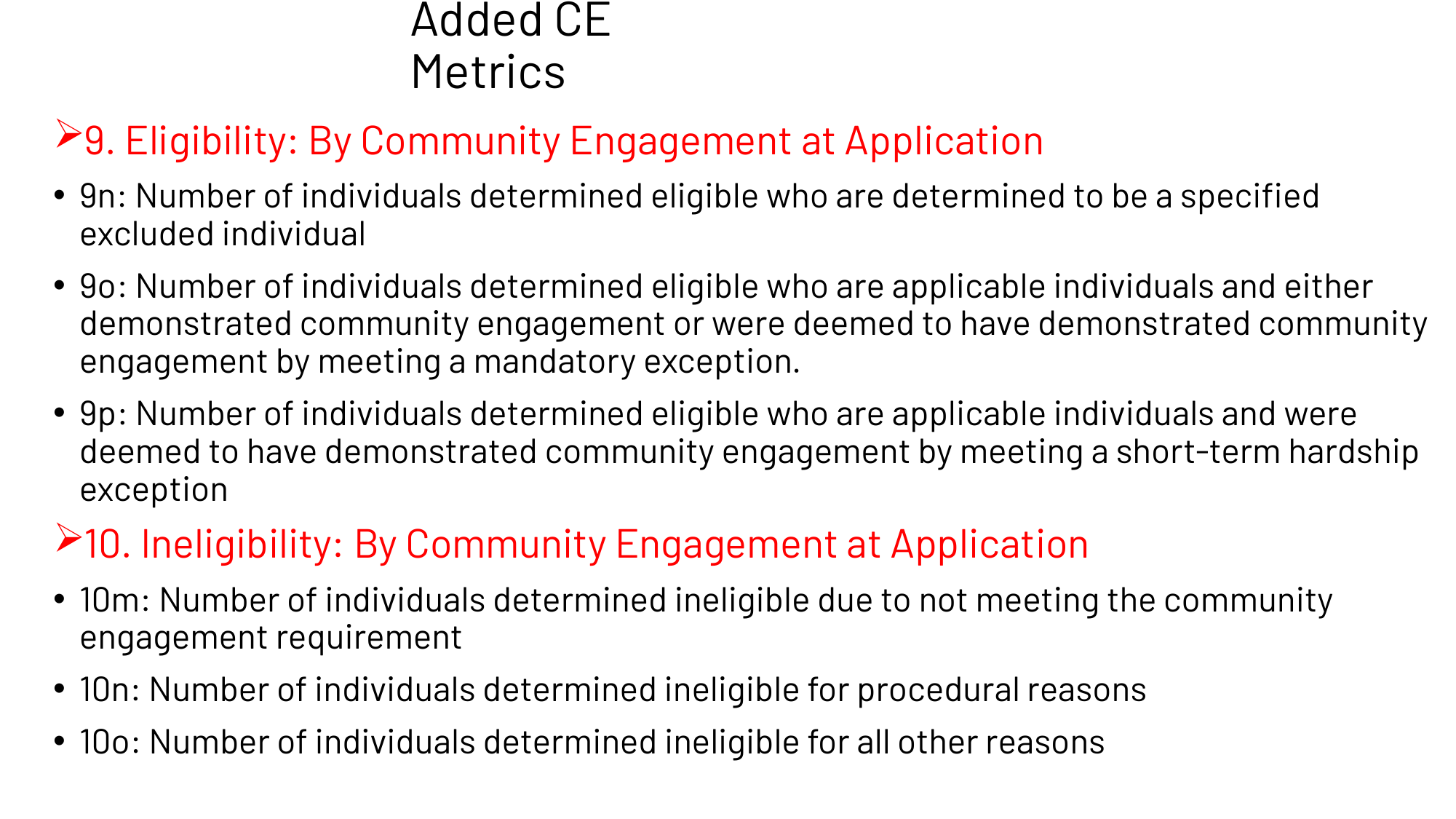

# Added CE Metrics
9. Eligibility: By Community Engagement at Application
9n: Number of individuals determined eligible who are determined to be a specified excluded individual
9o: Number of individuals determined eligible who are applicable individuals and either demonstrated community engagement or were deemed to have demonstrated community engagement by meeting a mandatory exception.
9p: Number of individuals determined eligible who are applicable individuals and were deemed to have demonstrated community engagement by meeting a short-term hardship exception
10. Ineligibility: By Community Engagement at Application
10m: Number of individuals determined ineligible due to not meeting the community engagement requirement
10n: Number of individuals determined ineligible for procedural reasons
10o: Number of individuals determined ineligible for all other reasons